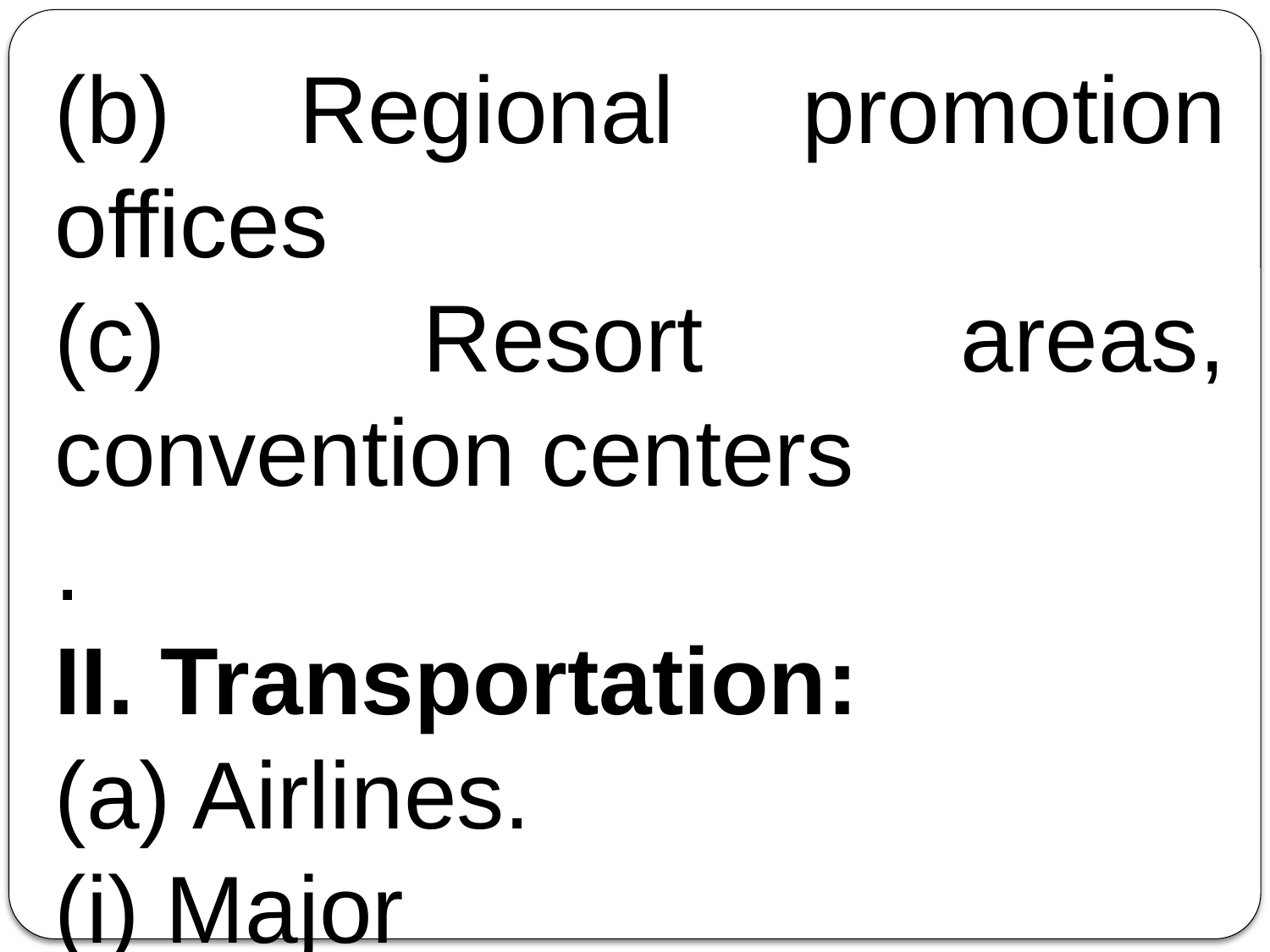

(b) Regional promotion offices
(c) Resort areas, convention centers
.
II. Transportation:
(a) Airlines.
(i) Major